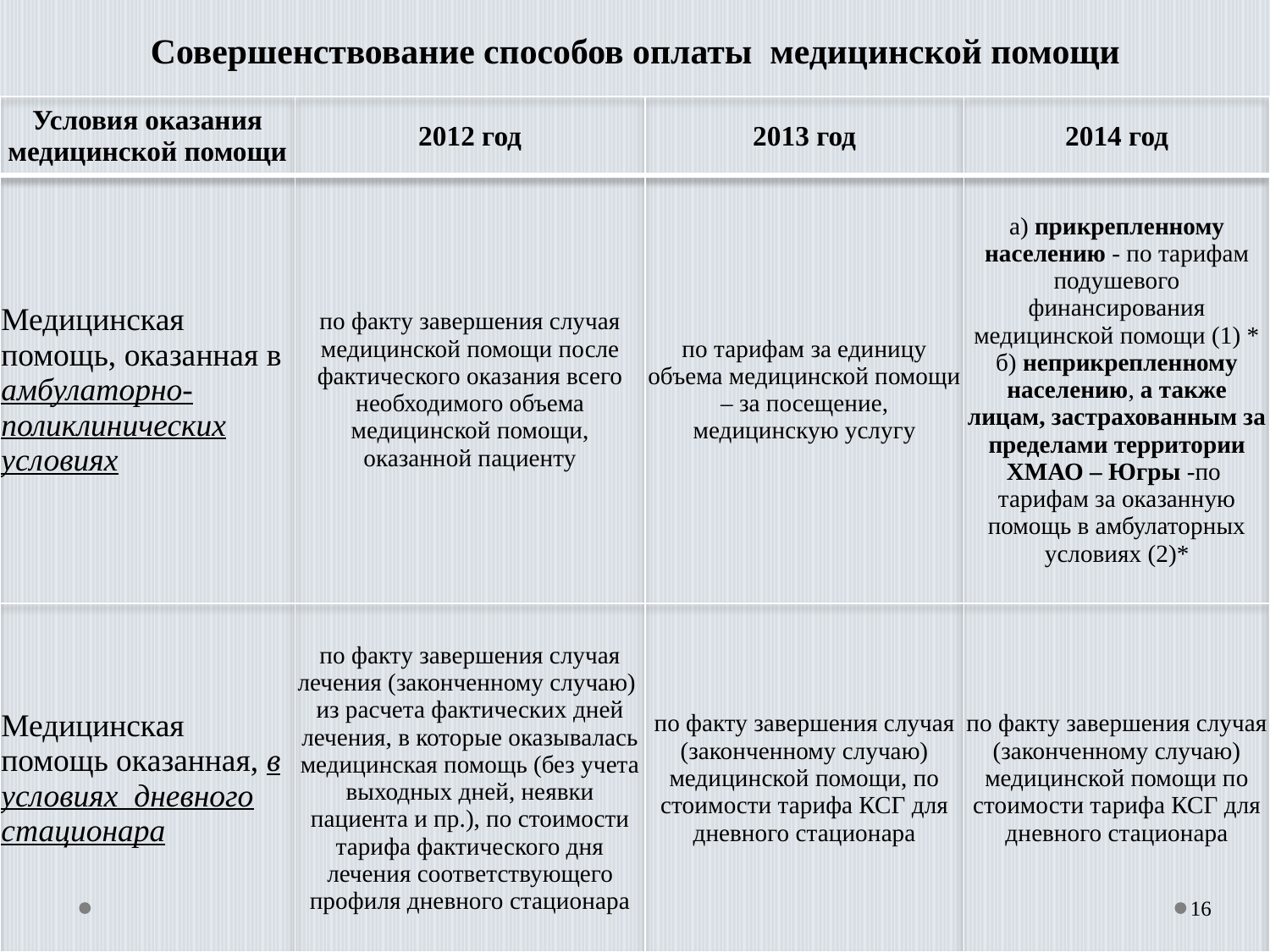

# Совершенствование способов оплаты  медицинской помощи
| Условия оказания медицинской помощи | 2012 год | 2013 год | 2014 год |
| --- | --- | --- | --- |
| Медицинская помощь, оказанная в амбулаторно-поликлинических условиях | по факту завершения случая медицинской помощи после фактического оказания всего необходимого объема медицинской помощи, оказанной пациенту | по тарифам за единицу объема медицинской помощи – за посещение, медицинскую услугу | а) прикрепленному населению - по тарифам подушевого финансирования медицинской помощи (1) \* б) неприкрепленному населению, а также лицам, застрахованным за пределами территории ХМАО – Югры -по тарифам за оказанную помощь в амбулаторных условиях (2)\* |
| Медицинская помощь оказанная, в условиях дневного стационара | по факту завершения случая лечения (законченному случаю) из расчета фактических дней лечения, в которые оказывалась медицинская помощь (без учета выходных дней, неявки пациента и пр.), по стоимости тарифа фактического дня лечения соответствующего профиля дневного стационара | по факту завершения случая (законченному случаю) медицинской помощи, по стоимости тарифа КСГ для дневного стационара | по факту завершения случая (законченному случаю) медицинской помощи по стоимости тарифа КСГ для дневного стационара |
16